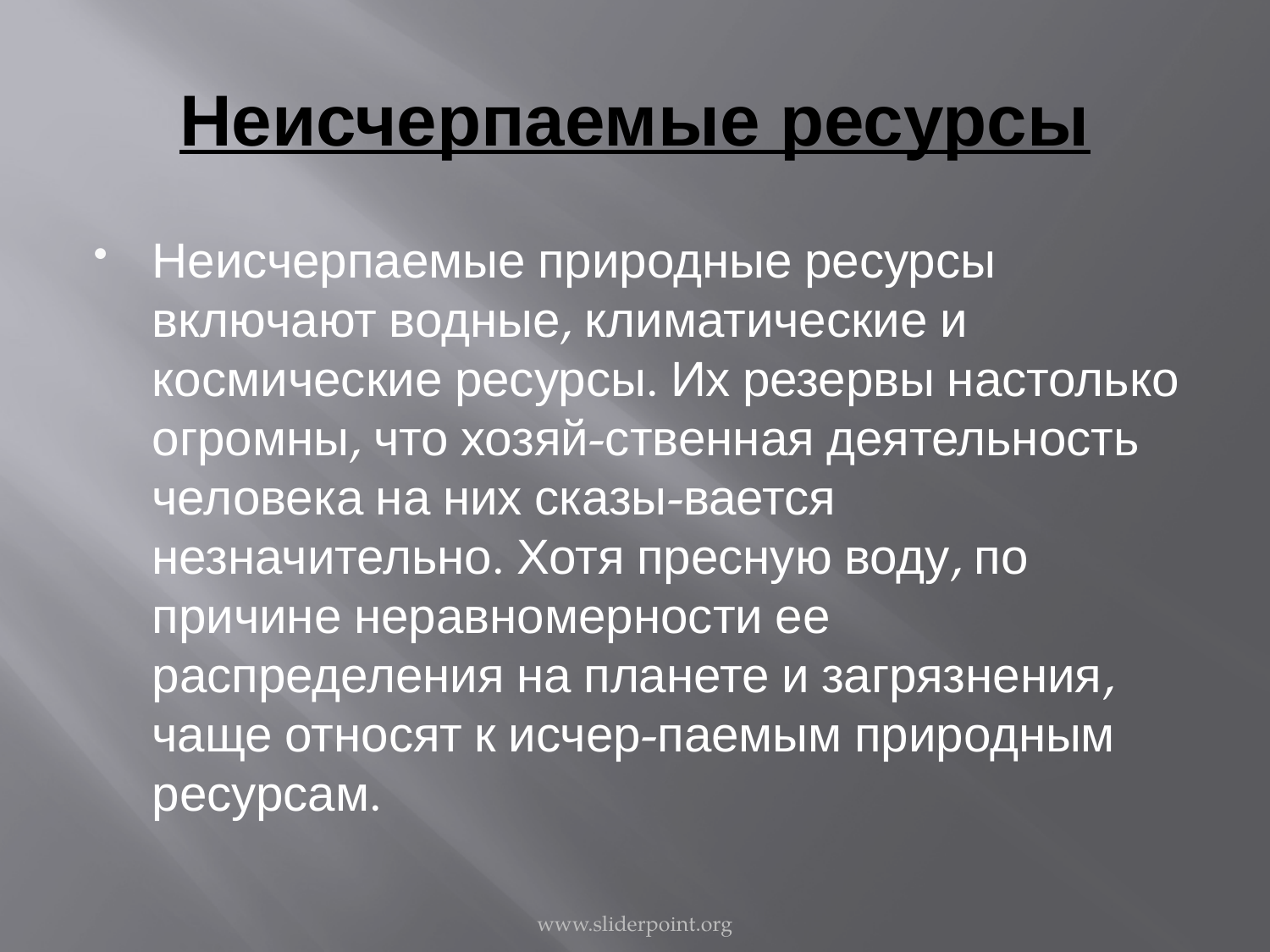

# Неисчерпаемые ресурсы
Неисчерпаемые природные ресурсы включают водные, климатические и космические ресурсы. Их резервы настолько огромны, что хозяй-ственная деятельность человека на них сказы-вается незначительно. Хотя пресную воду, по причине неравномерности ее распределения на планете и загрязнения, чаще относят к исчер-паемым природным ресурсам.
www.sliderpoint.org